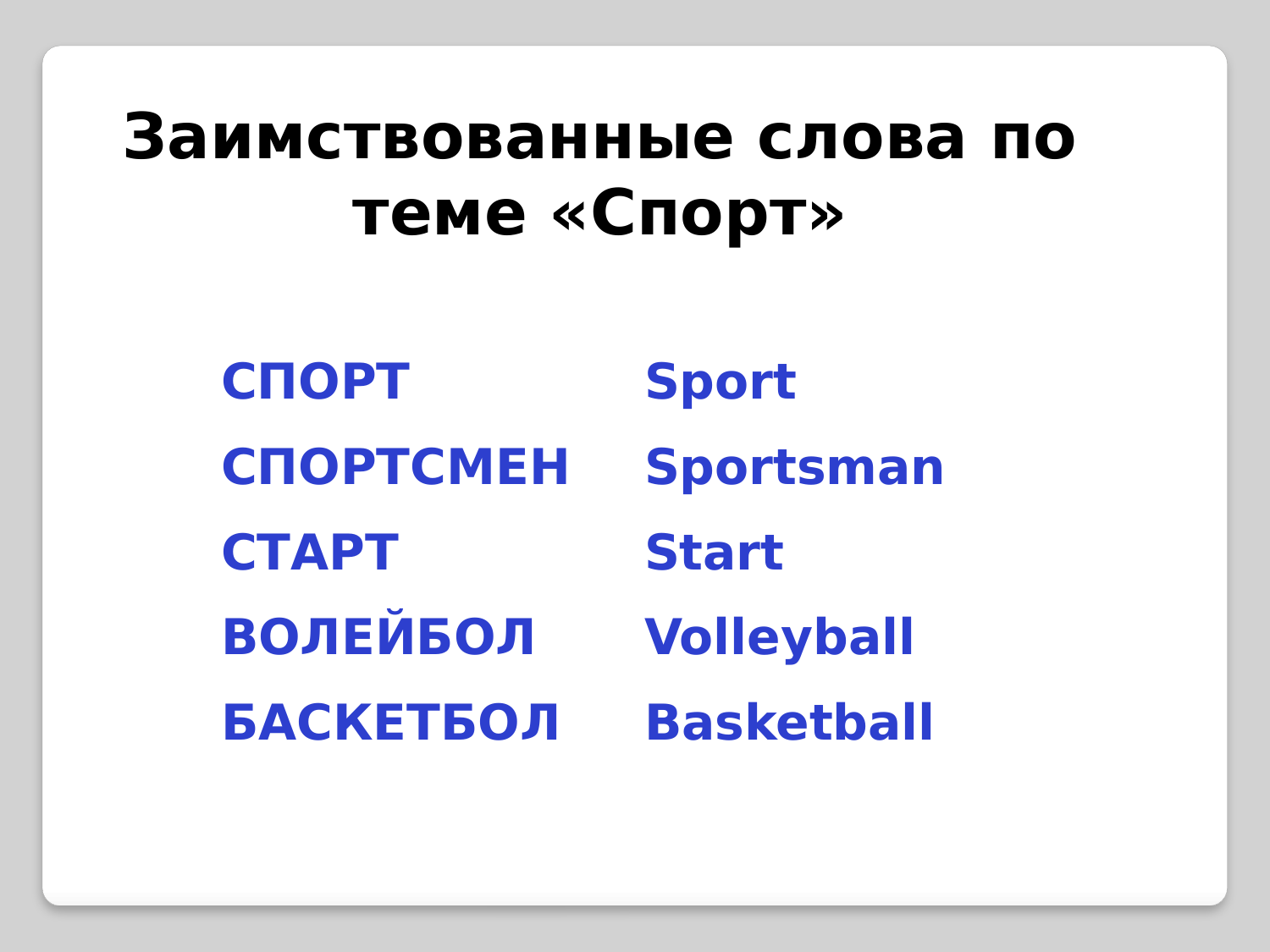

Заимствованные слова по теме «Спорт»

| СПОРТ | Sport |
| --- | --- |
| СПОРТСМЕН | Sportsman |
| СТАРТ | Start |
| ВОЛЕЙБОЛ | Volleyball |
| БАСКЕТБОЛ | Basketball |